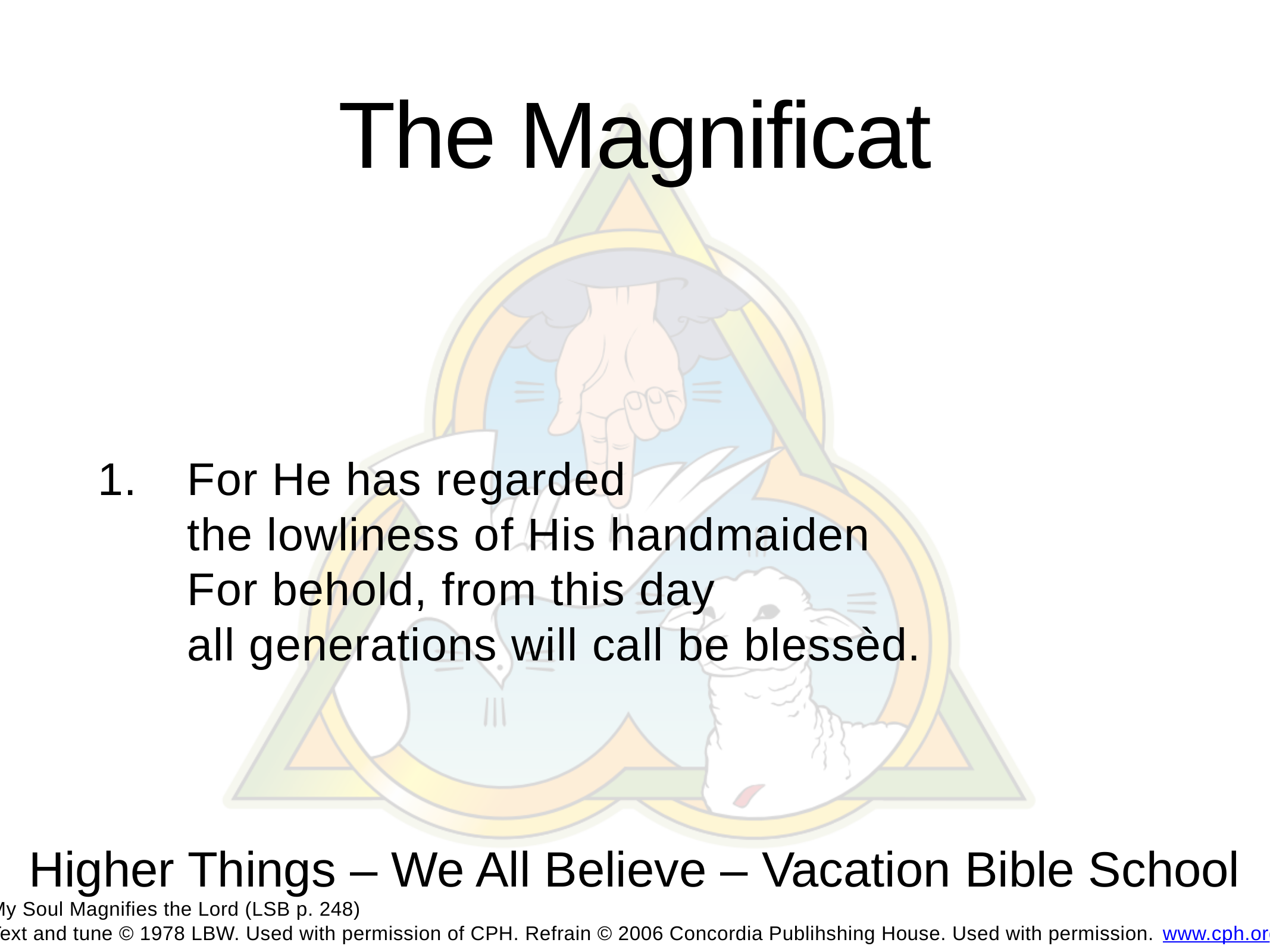

# The Magnificat
1.	For He has regarded
	the lowliness of His handmaiden
	For behold, from this day
	all generations will call be blessèd.